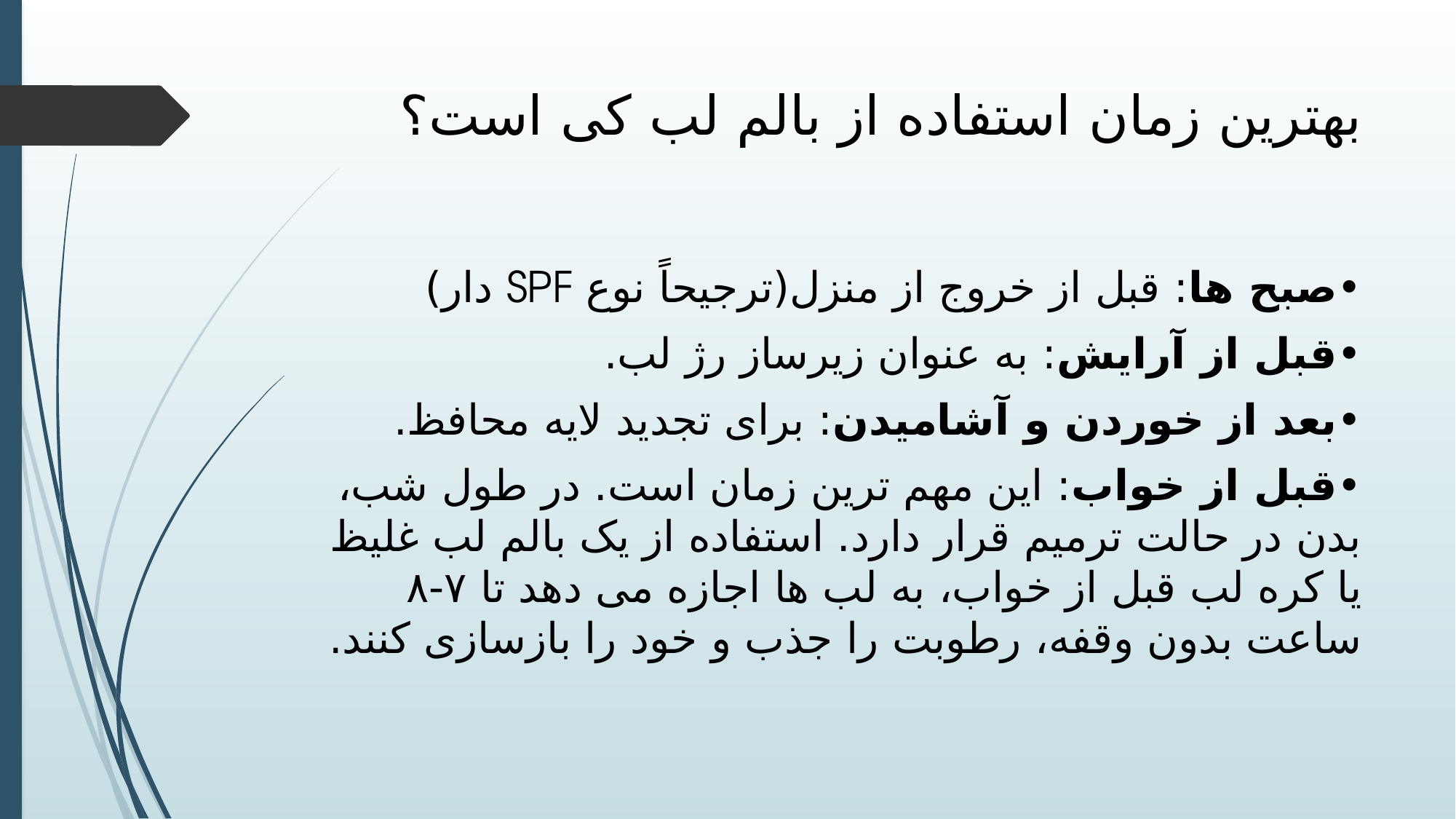

# بهترین زمان استفاده از بالم لب کی است؟
•	صبح ها: قبل از خروج از منزل(ترجیحاً نوع SPF دار)
•	قبل از آرایش: به عنوان زیرساز رژ لب.
•	بعد از خوردن و آشامیدن: برای تجدید لایه محافظ.
•	قبل از خواب: این مهم ترین زمان است. در طول شب، بدن در حالت ترمیم قرار دارد. استفاده از یک بالم لب غلیظ یا کره لب قبل از خواب، به لب ها اجازه می دهد تا ۷-۸ ساعت بدون وقفه، رطوبت را جذب و خود را بازسازی کنند.